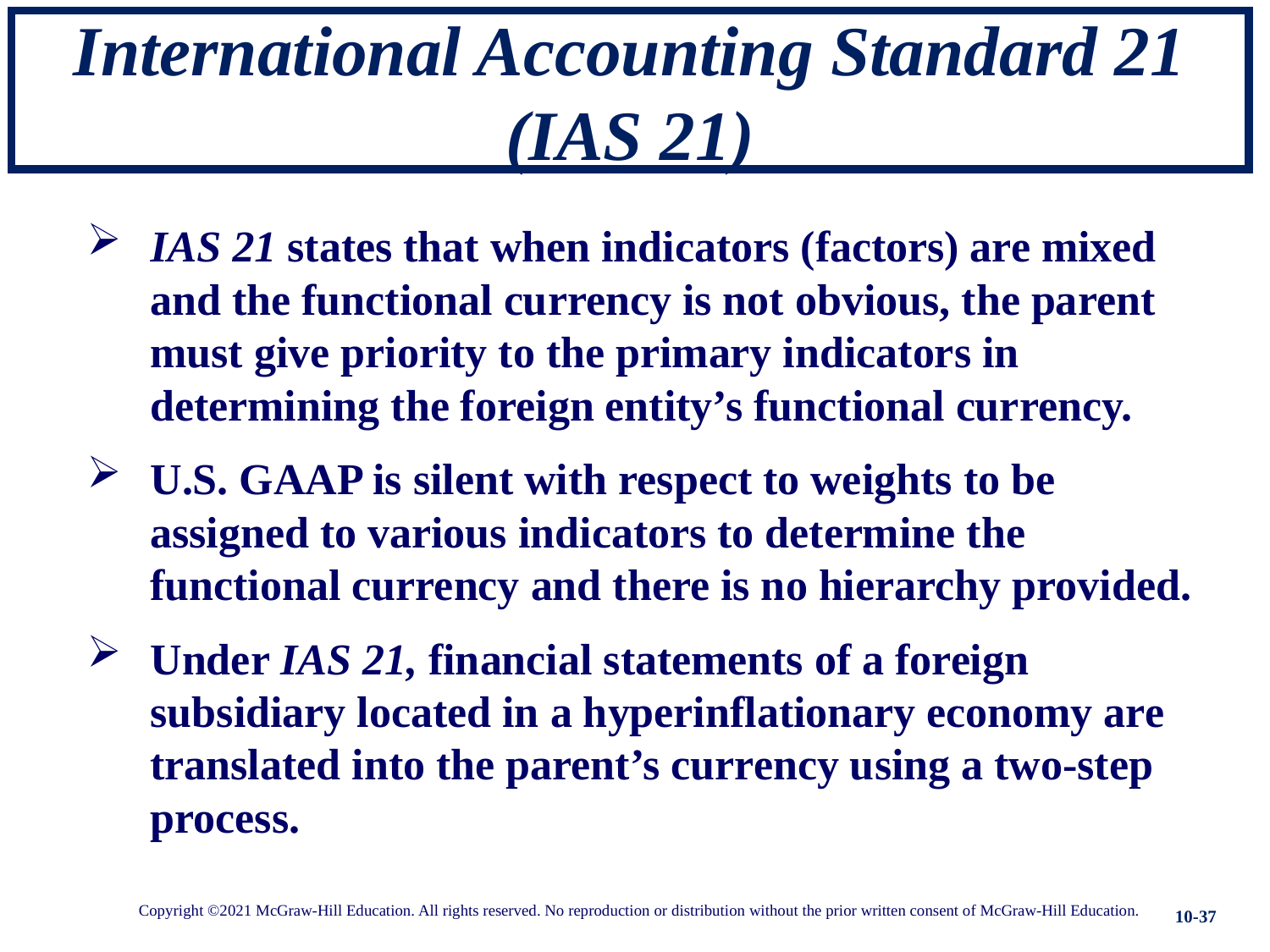

# International Accounting Standard 21 (IAS 21)
IAS 21 states that when indicators (factors) are mixed and the functional currency is not obvious, the parent must give priority to the primary indicators in determining the foreign entity’s functional currency.
U.S. GAAP is silent with respect to weights to be assigned to various indicators to determine the functional currency and there is no hierarchy provided.
Under IAS 21, financial statements of a foreign subsidiary located in a hyperinflationary economy are translated into the parent’s currency using a two-step process.
10-37
Copyright ©2021 McGraw-Hill Education. All rights reserved. No reproduction or distribution without the prior written consent of McGraw-Hill Education.